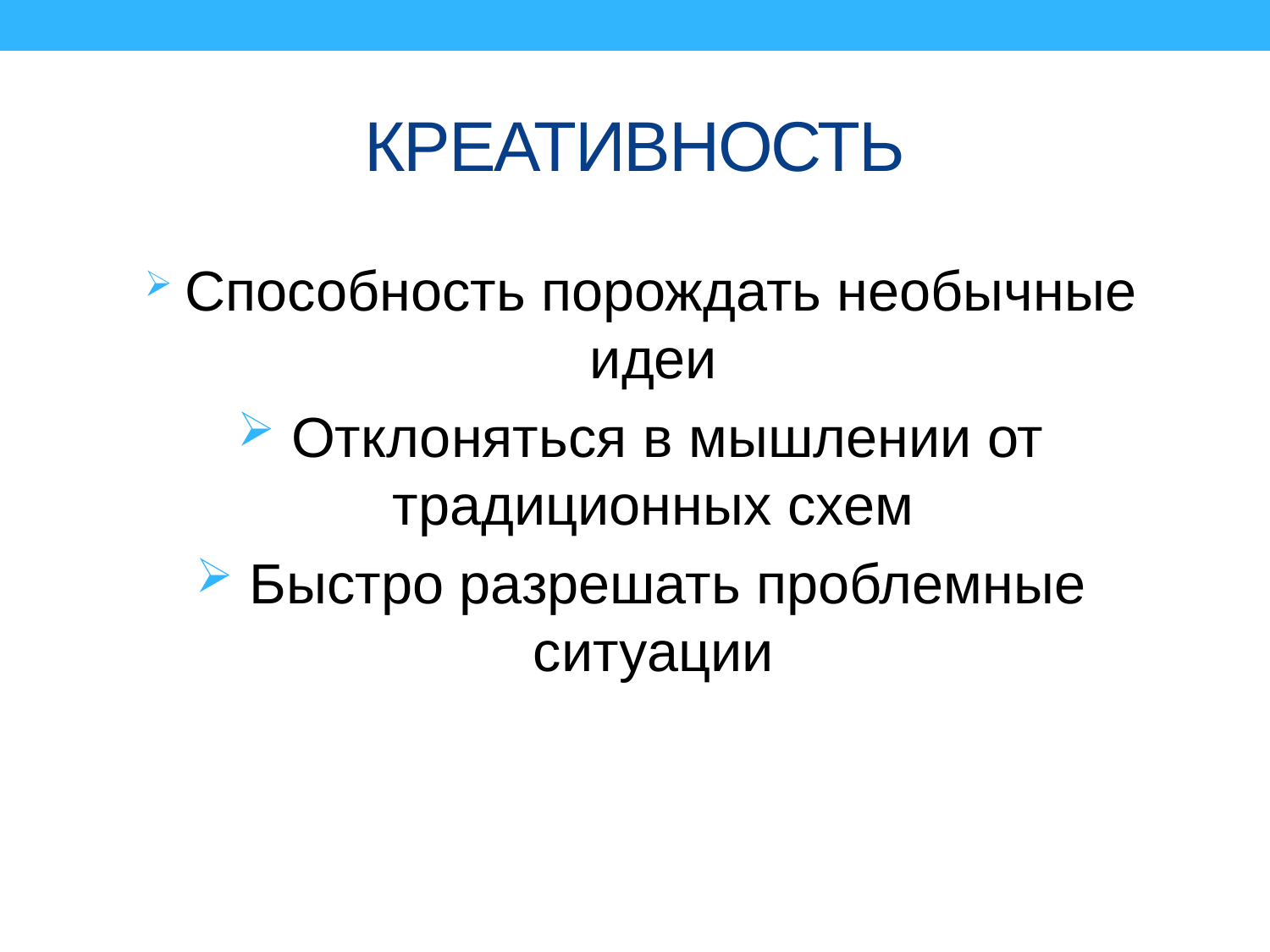

# КРЕАТИВНОСТЬ
 Способность порождать необычные идеи
 Отклоняться в мышлении от традиционных схем
 Быстро разрешать проблемные ситуации